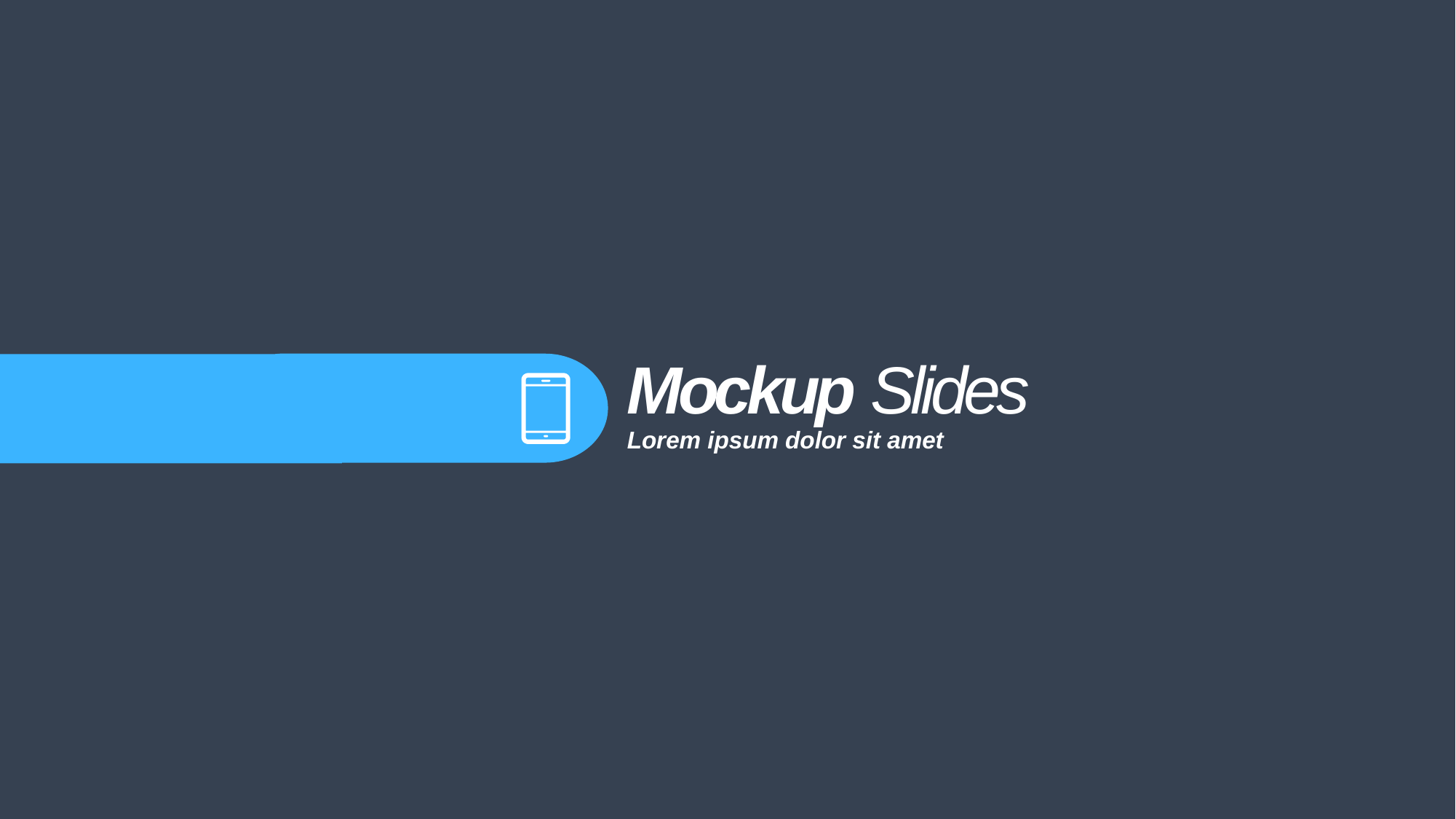

Mockup Slides

Lorem ipsum dolor sit amet